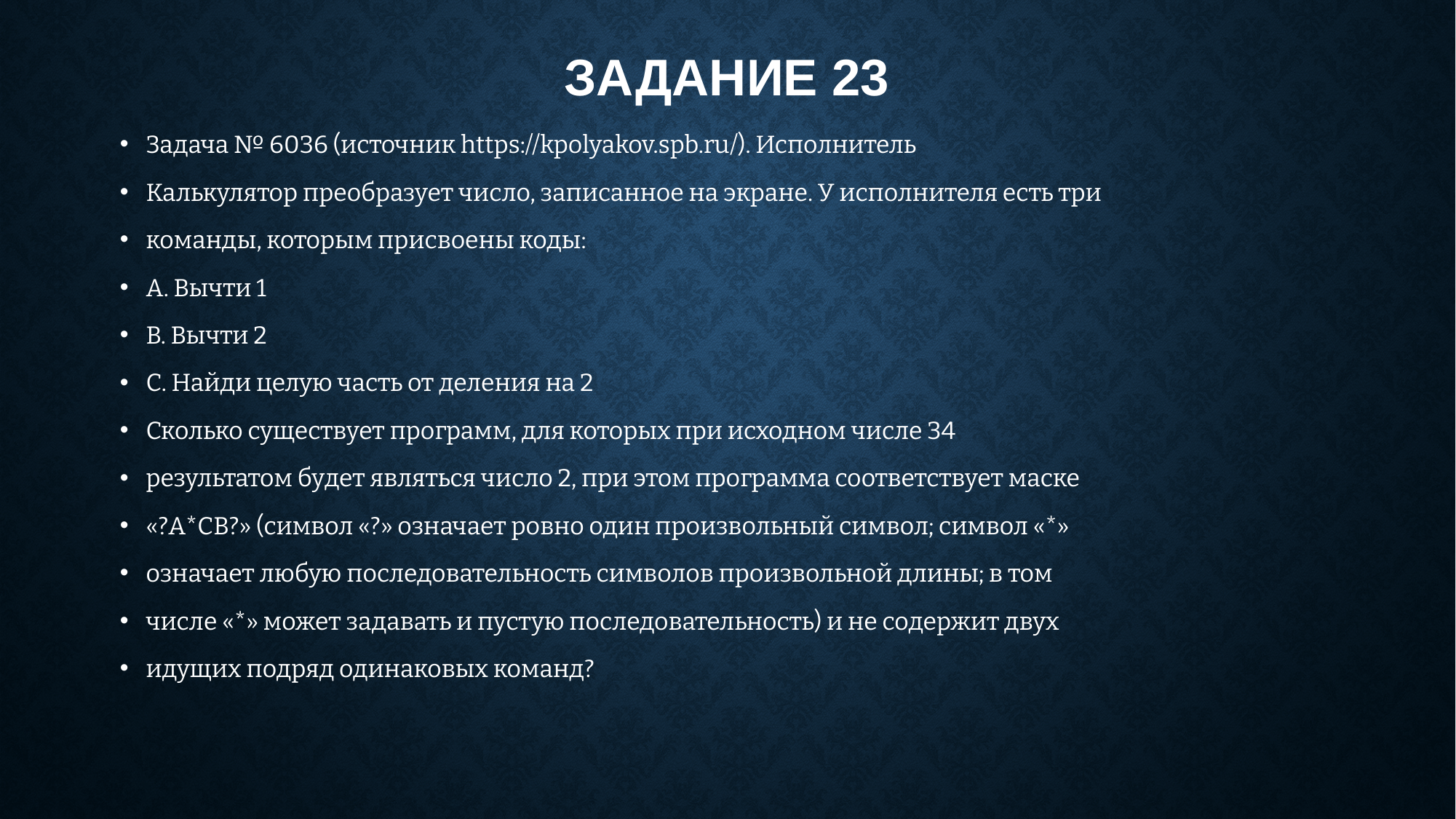

# Задание 23
Задача № 6036 (источник https://kpolyakov.spb.ru/). Исполнитель
Калькулятор преобразует число, записанное на экране. У исполнителя есть три
команды, которым присвоены коды:
A. Вычти 1
B. Вычти 2
С. Найди целую часть от деления на 2
Сколько существует программ, для которых при исходном числе 34
результатом будет являться число 2, при этом программа соответствует маске
«?A*CB?» (символ «?» означает ровно один произвольный символ; символ «*»
означает любую последовательность символов произвольной длины; в том
числе «*» может задавать и пустую последовательность) и не содержит двух
идущих подряд одинаковых команд?